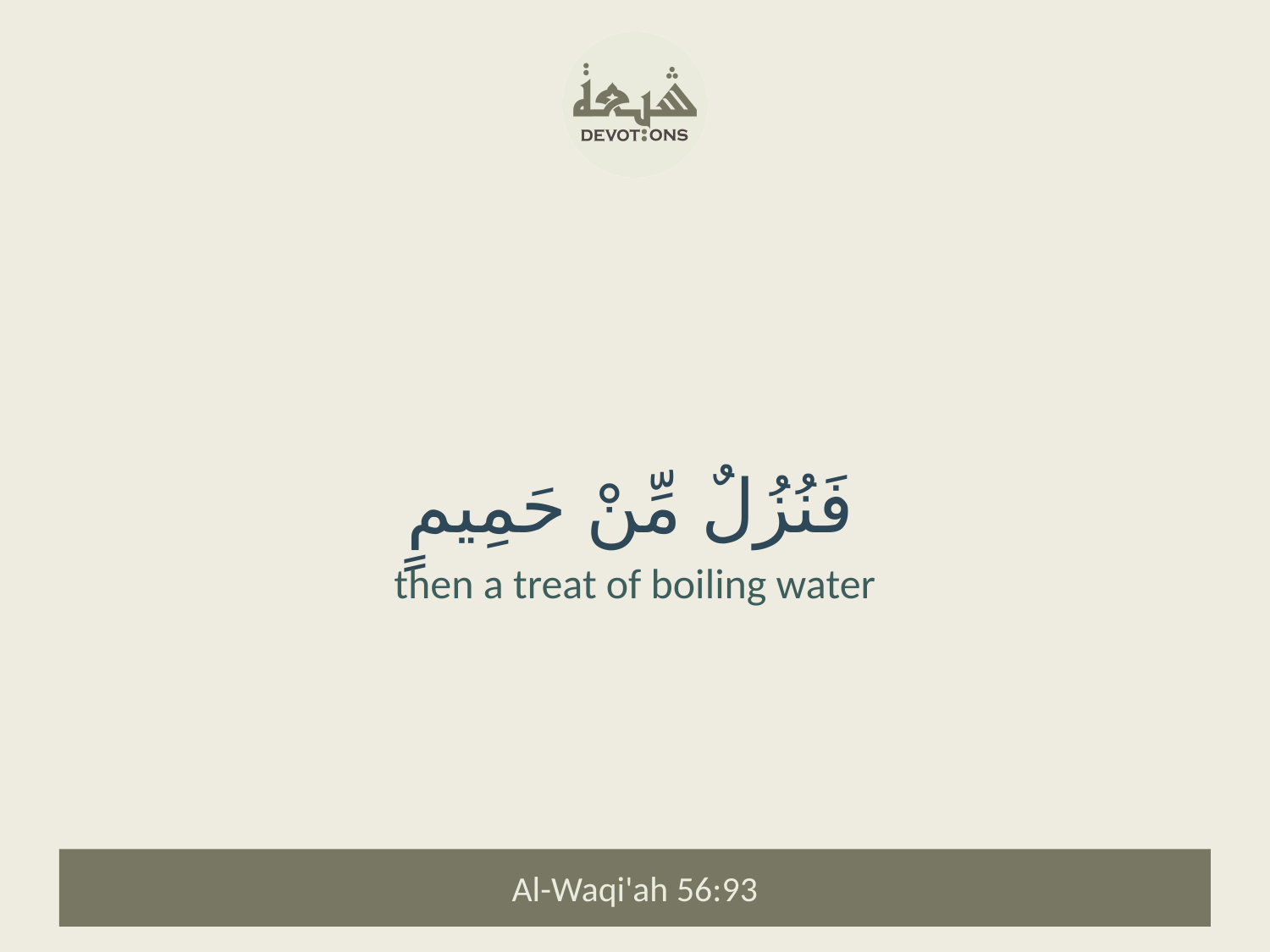

فَنُزُلٌ مِّنْ حَمِيمٍ
then a treat of boiling water
Al-Waqi'ah 56:93